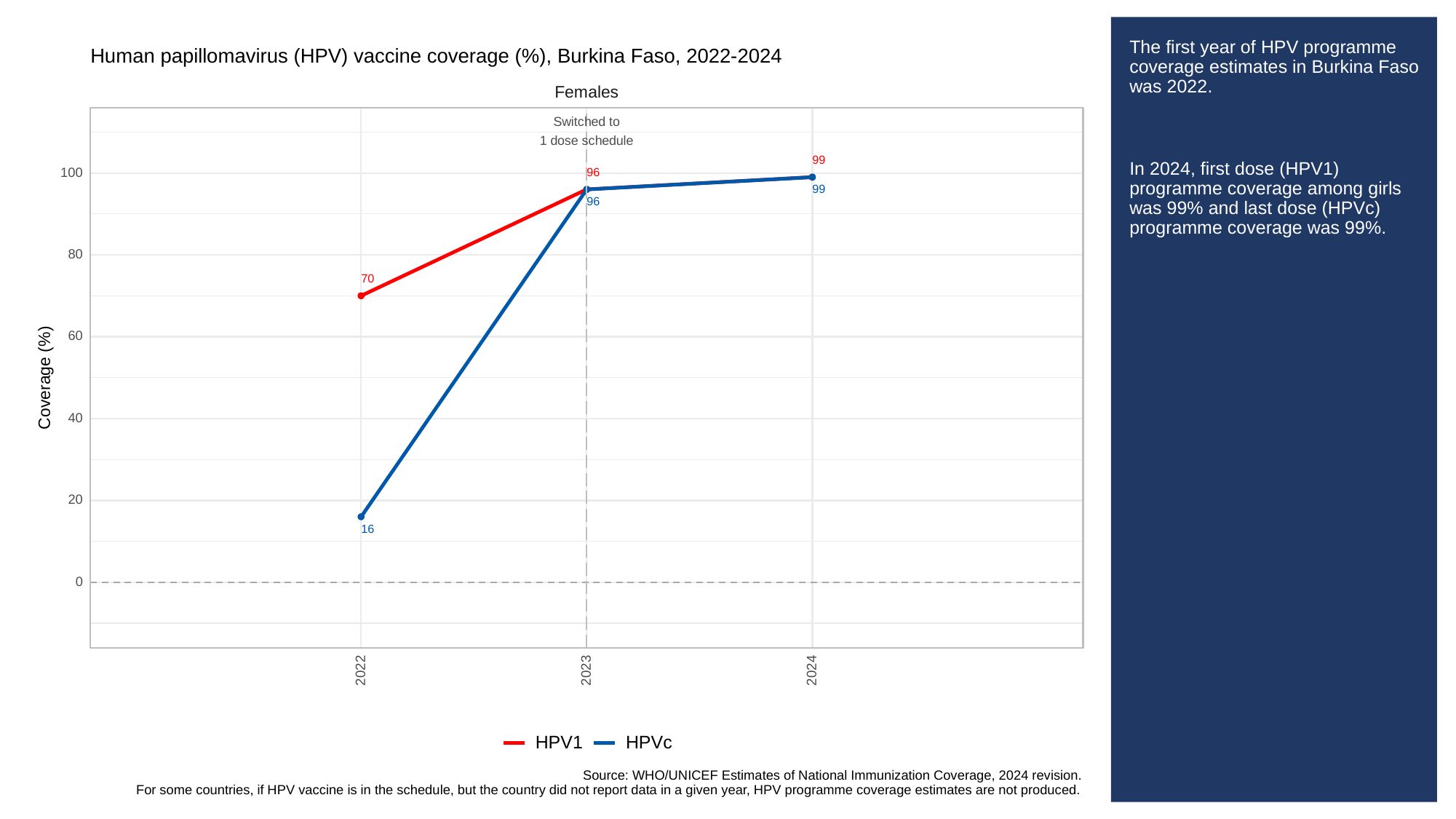

# The first year of HPV programme coverage estimates in Burkina Faso was 2022.

In 2024, first dose (HPV1) programme coverage among girls was 99% and last dose (HPVc) programme coverage was 99%.

Human papillomavirus (HPV) vaccine coverage (%), Burkina Faso, 2022-2024
Females

Switched to

1 dose schedule
99
100
96

99

96

80

70

60

Coverage (%)

40

20

16

0

2023
2022
2024
HPVc
HPV1

Source: WHO/UNICEF Estimates of National Immunization Coverage, 2024 revision.
For some countries, if HPV vaccine is in the schedule, but the country did not report data in a given year, HPV programme coverage estimates are not produced.